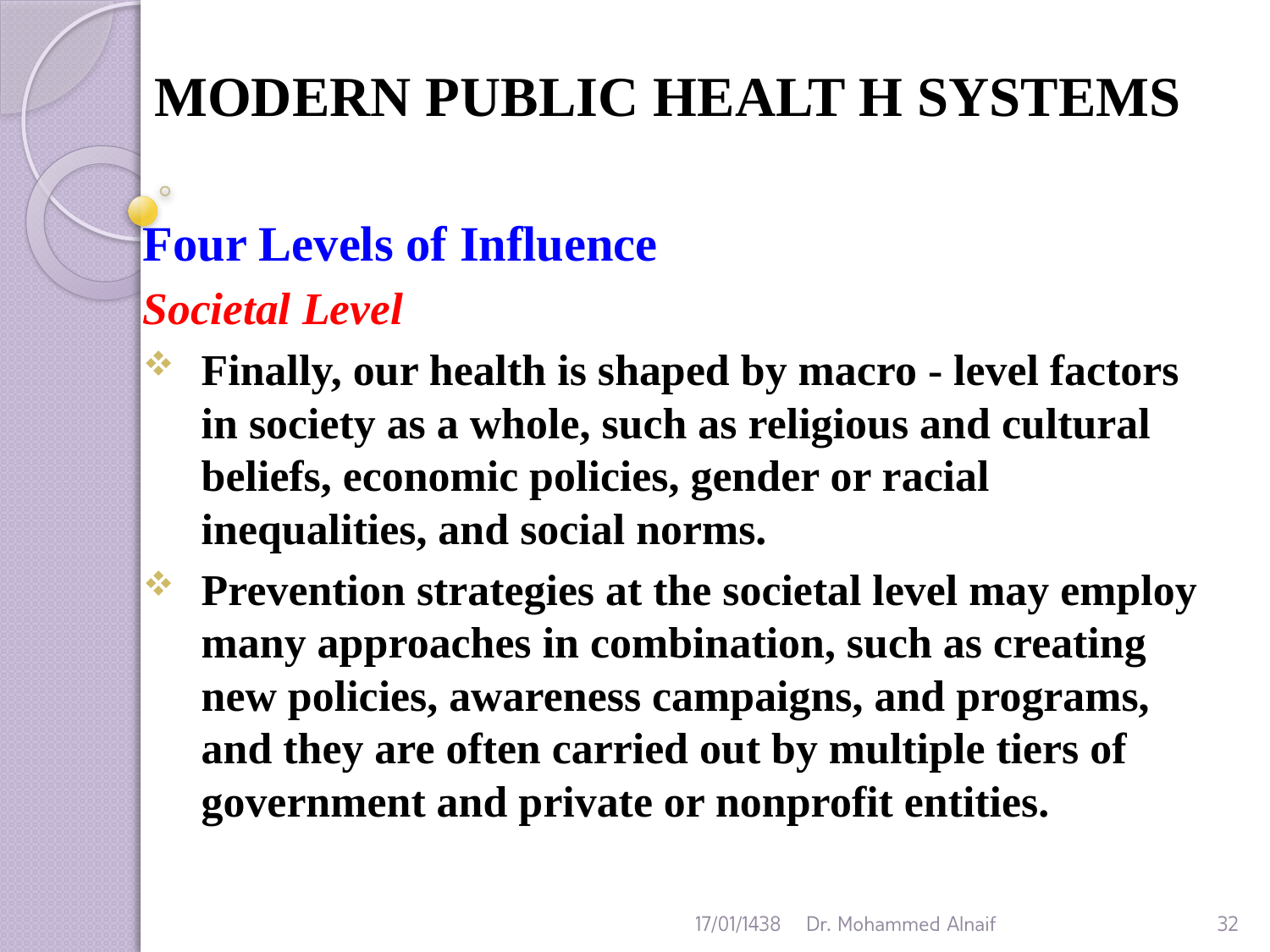

# MODERN PUBLIC HEALT H SYSTEMS
Four Levels of Influence
Societal Level
Finally, our health is shaped by macro - level factors in society as a whole, such as religious and cultural beliefs, economic policies, gender or racial inequalities, and social norms.
Prevention strategies at the societal level may employ many approaches in combination, such as creating new policies, awareness campaigns, and programs, and they are often carried out by multiple tiers of government and private or nonprofit entities.
17/01/1438
Dr. Mohammed Alnaif
32